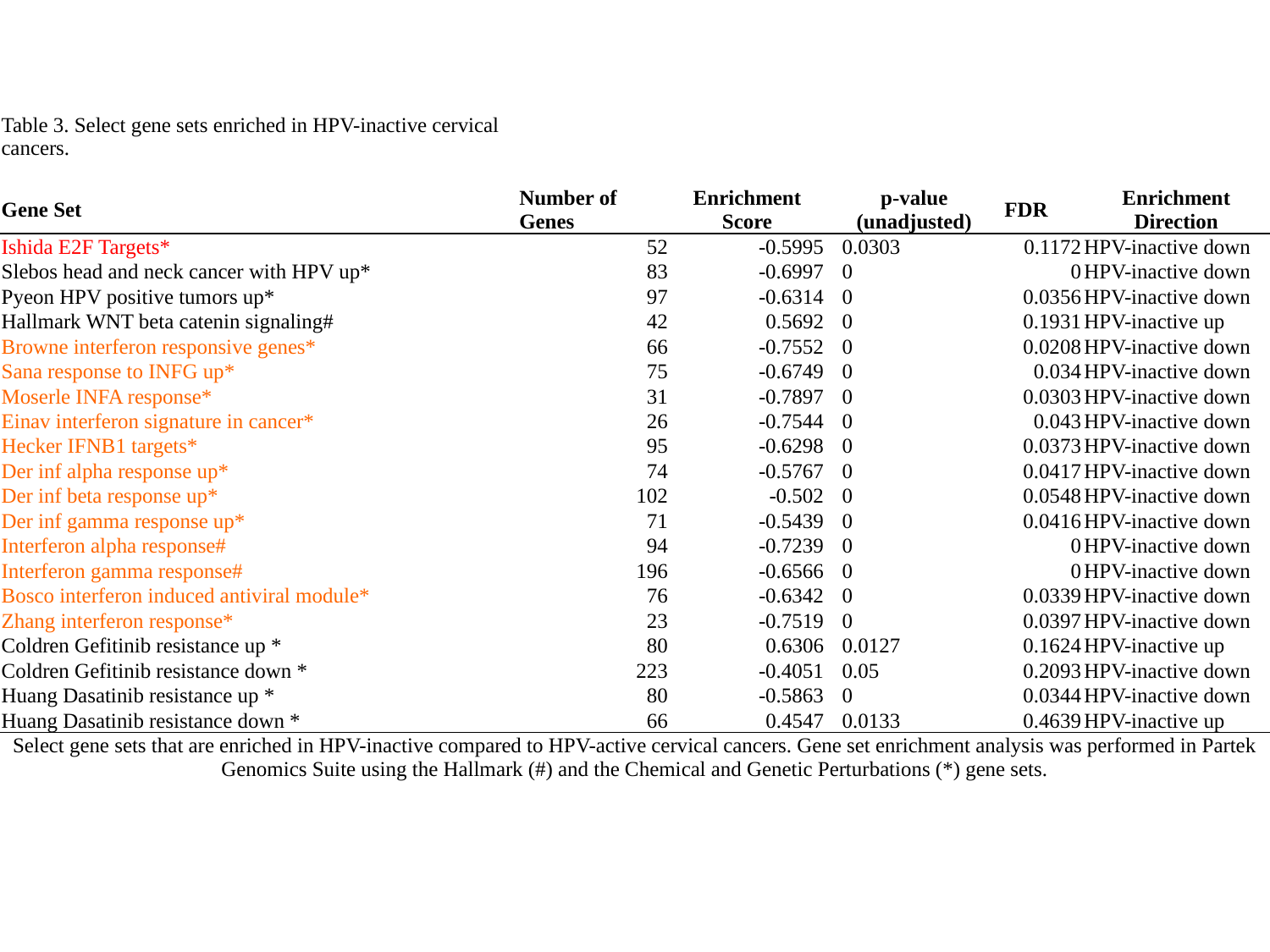

| Table 3. Select gene sets enriched in HPV-inactive cervical cancers. |  |  |  |  |  |
| --- | --- | --- | --- | --- | --- |
|  |  |  |  |  |  |
| Gene Set | Number of Genes | Enrichment Score | p-value (unadjusted) | FDR | Enrichment Direction |
| Ishida E2F Targets\* | 52 | -0.5995 | 0.0303 | 0.1172 | HPV-inactive down |
| Slebos head and neck cancer with HPV up\* | 83 | -0.6997 | 0 | 0 | HPV-inactive down |
| Pyeon HPV positive tumors up\* | 97 | -0.6314 | 0 | 0.0356 | HPV-inactive down |
| Hallmark WNT beta catenin signaling# | 42 | 0.5692 | 0 | 0.1931 | HPV-inactive up |
| Browne interferon responsive genes\* | 66 | -0.7552 | 0 | 0.0208 | HPV-inactive down |
| Sana response to INFG up\* | 75 | -0.6749 | 0 | 0.034 | HPV-inactive down |
| Moserle INFA response\* | 31 | -0.7897 | 0 | 0.0303 | HPV-inactive down |
| Einav interferon signature in cancer\* | 26 | -0.7544 | 0 | 0.043 | HPV-inactive down |
| Hecker IFNB1 targets\* | 95 | -0.6298 | 0 | 0.0373 | HPV-inactive down |
| Der inf alpha response up\* | 74 | -0.5767 | 0 | 0.0417 | HPV-inactive down |
| Der inf beta response up\* | 102 | -0.502 | 0 | 0.0548 | HPV-inactive down |
| Der inf gamma response up\* | 71 | -0.5439 | 0 | 0.0416 | HPV-inactive down |
| Interferon alpha response# | 94 | -0.7239 | 0 | 0 | HPV-inactive down |
| Interferon gamma response# | 196 | -0.6566 | 0 | 0 | HPV-inactive down |
| Bosco interferon induced antiviral module\* | 76 | -0.6342 | 0 | 0.0339 | HPV-inactive down |
| Zhang interferon response\* | 23 | -0.7519 | 0 | 0.0397 | HPV-inactive down |
| Coldren Gefitinib resistance up \* | 80 | 0.6306 | 0.0127 | 0.1624 | HPV-inactive up |
| Coldren Gefitinib resistance down \* | 223 | -0.4051 | 0.05 | 0.2093 | HPV-inactive down |
| Huang Dasatinib resistance up \* | 80 | -0.5863 | 0 | 0.0344 | HPV-inactive down |
| Huang Dasatinib resistance down \* | 66 | 0.4547 | 0.0133 | 0.4639 | HPV-inactive up |
| Select gene sets that are enriched in HPV-inactive compared to HPV-active cervical cancers. Gene set enrichment analysis was performed in Partek Genomics Suite using the Hallmark (#) and the Chemical and Genetic Perturbations (\*) gene sets. |  |  |  |  |  |